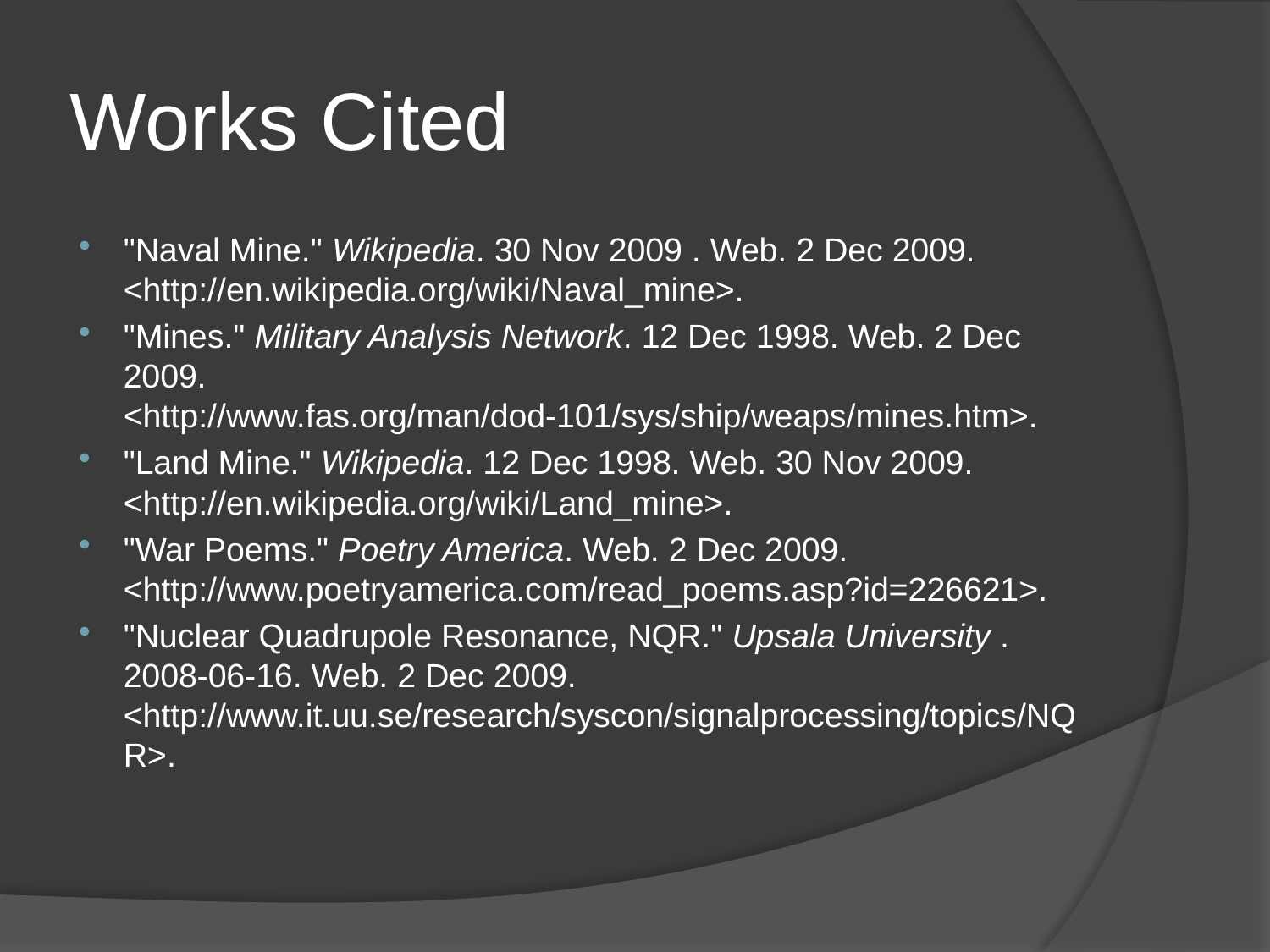

# Works Cited
"Naval Mine." Wikipedia. 30 Nov 2009 . Web. 2 Dec 2009. <http://en.wikipedia.org/wiki/Naval_mine>.
"Mines." Military Analysis Network. 12 Dec 1998. Web. 2 Dec 2009. <http://www.fas.org/man/dod-101/sys/ship/weaps/mines.htm>.
"Land Mine." Wikipedia. 12 Dec 1998. Web. 30 Nov 2009. <http://en.wikipedia.org/wiki/Land_mine>.
"War Poems." Poetry America. Web. 2 Dec 2009. <http://www.poetryamerica.com/read_poems.asp?id=226621>.
"Nuclear Quadrupole Resonance, NQR." Upsala University . 2008-06-16. Web. 2 Dec 2009. <http://www.it.uu.se/research/syscon/signalprocessing/topics/NQR>.